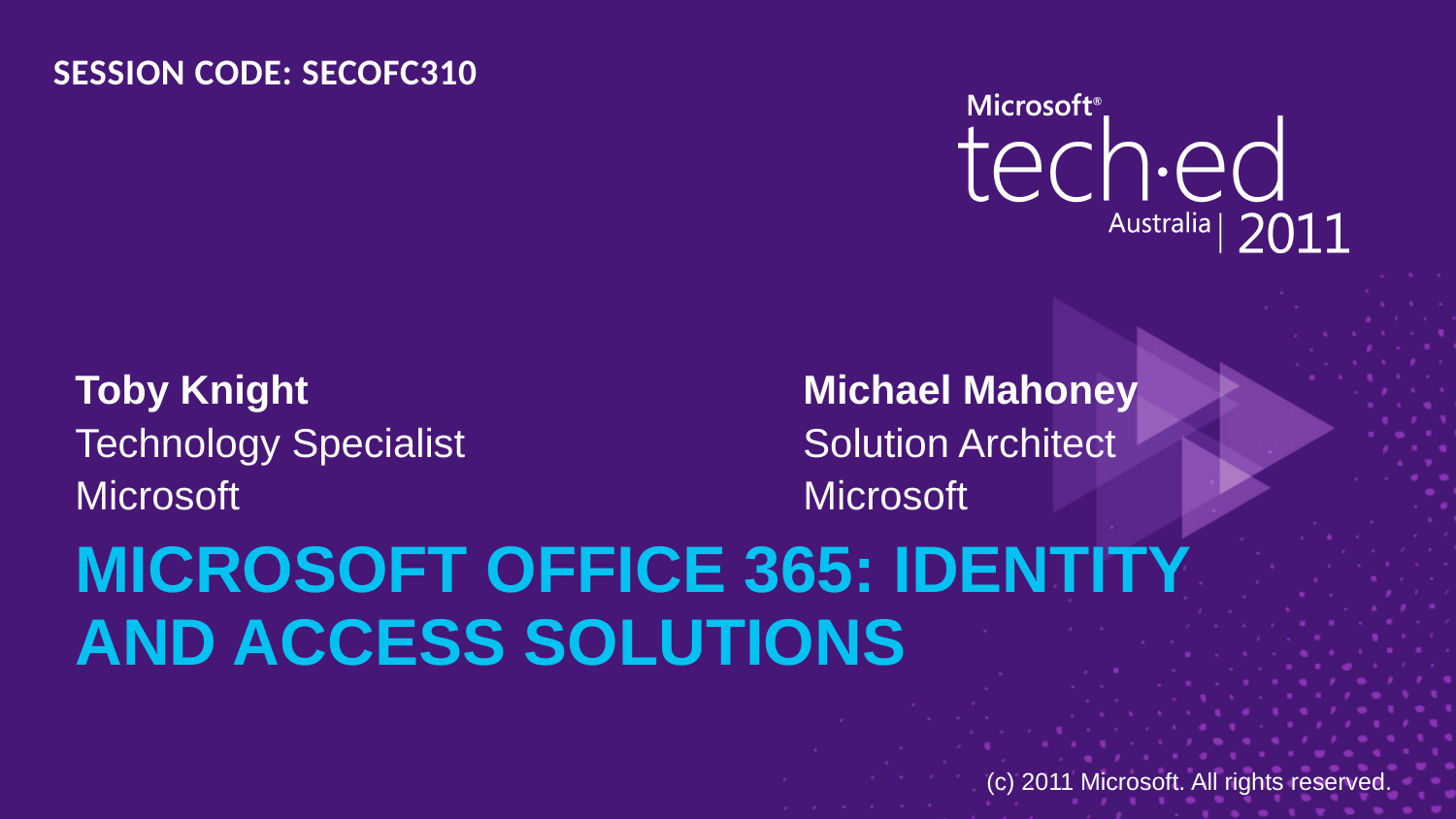

SESSION CODE: SECOFC310
Toby Knight 				Michael Mahoney
Technology Specialist			Solution Architect
Microsoft				Microsoft
# Microsoft Office 365: Identity and Access Solutions
(c) 2011 Microsoft. All rights reserved.